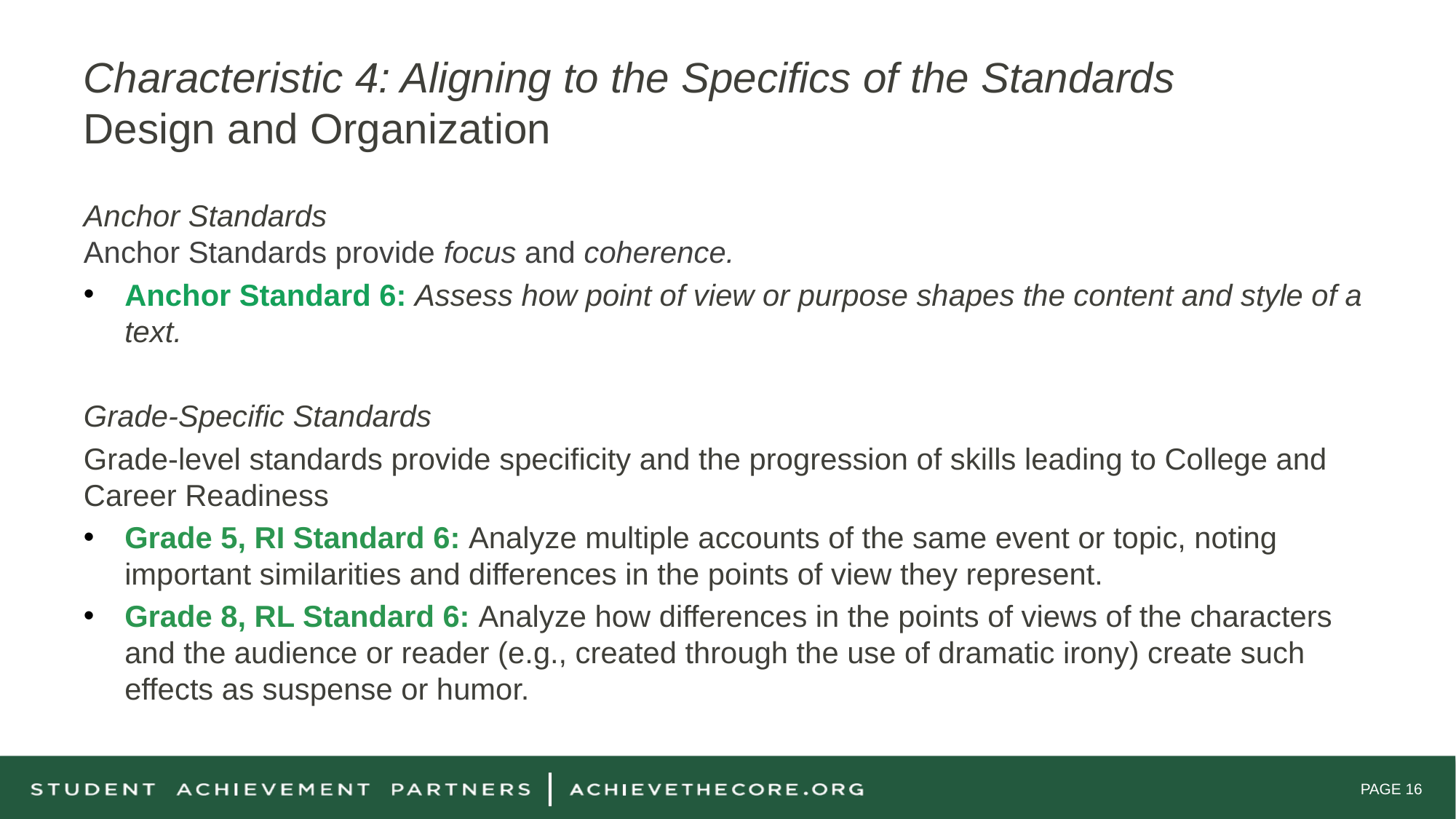

# Characteristic 4: Aligning to the Specifics of the Standards Design and Organization
Anchor Standards
Anchor Standards provide focus and coherence.
Anchor Standard 6: Assess how point of view or purpose shapes the content and style of a text.

Grade-Specific Standards
Grade-level standards provide specificity and the progression of skills leading to College and Career Readiness
Grade 5, RI Standard 6: Analyze multiple accounts of the same event or topic, noting important similarities and differences in the points of view they represent.
Grade 8, RL Standard 6: Analyze how differences in the points of views of the characters and the audience or reader (e.g., created through the use of dramatic irony) create such effects as suspense or humor.